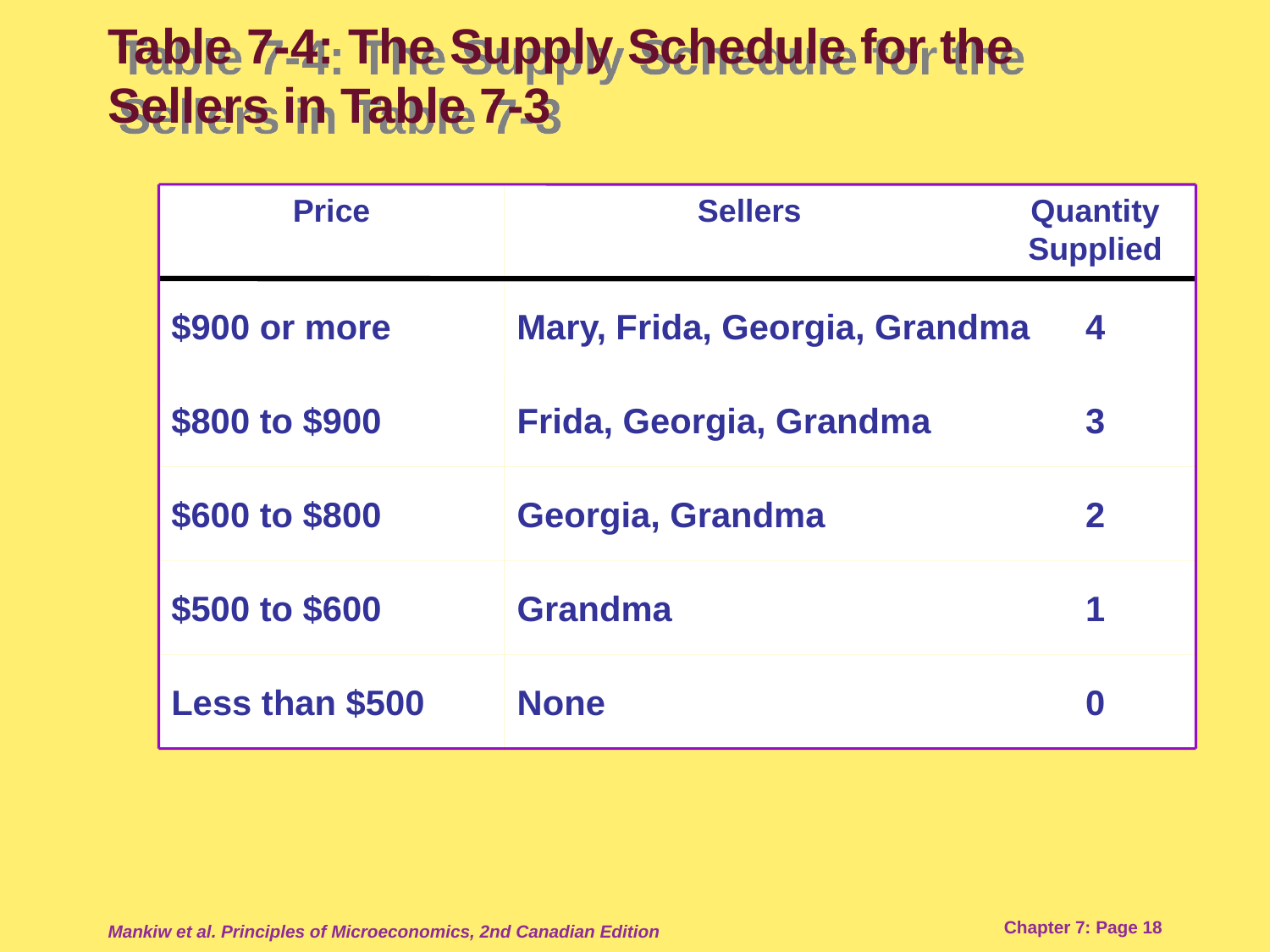

# Table 7-4: The Supply Schedule for the Sellers in Table 7-3
Price

Sellers
Quantity Supplied

$900 or more

Mary, Frida, Georgia, Grandma
4
$800 to $900
Frida, Georgia, Grandma
3
$600 to $800
Georgia, Grandma
2
$500 to $600
Grandma
1
Less than $500
None
0

Mankiw et al. Principles of Microeconomics, 2nd Canadian Edition
Chapter 7: Page 18